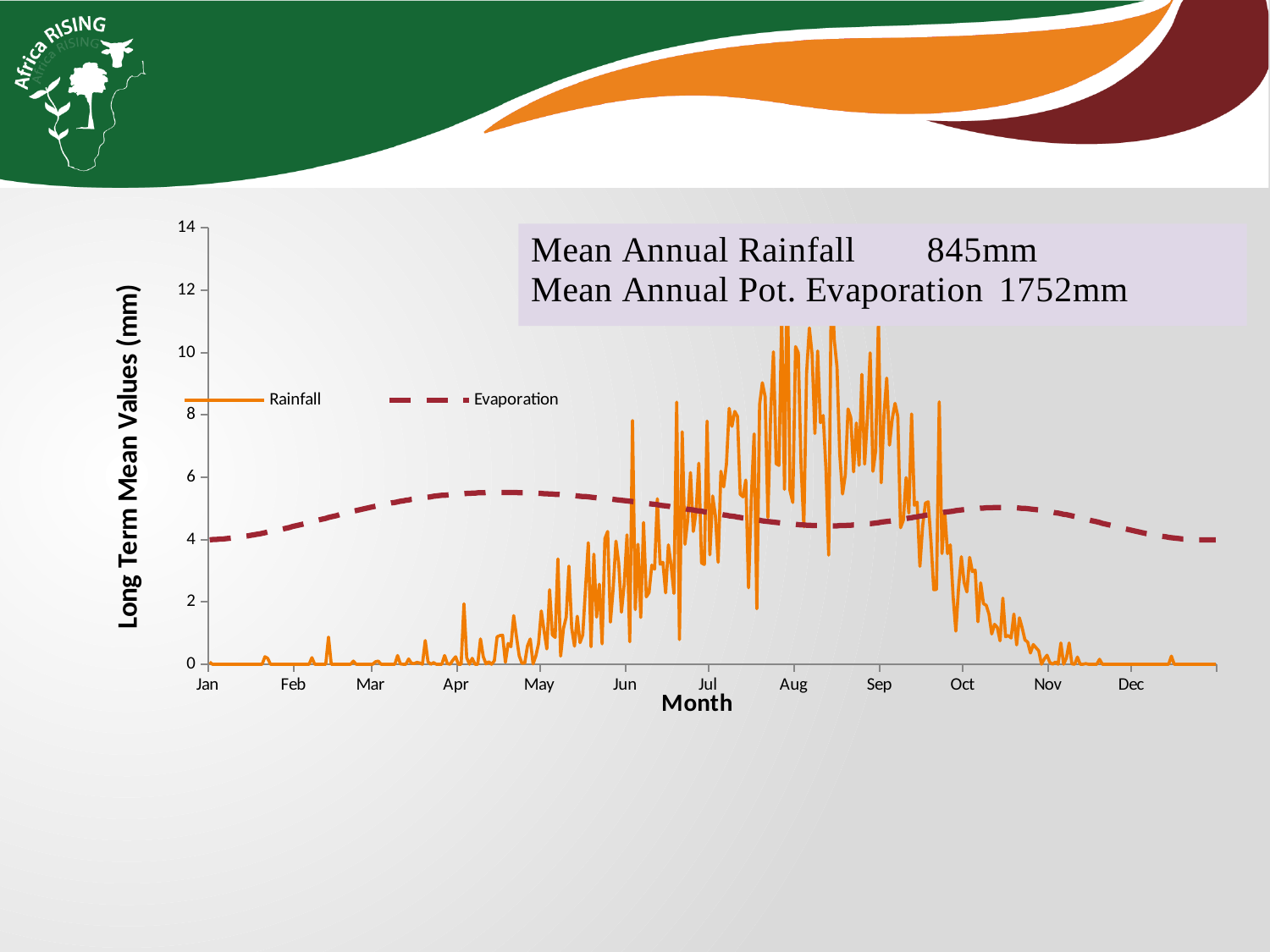

### Chart

| Category | Rainfall | Evaporation |
|---|---|---|
| 36892 | 0.07000000000000002 | 3.9899999999999998 |
| 36893 | 0.0 | 4.0 |
| 36894 | 0.0 | 4.0 |
| 36895 | 0.0 | 4.01 |
| 36896 | 0.0 | 4.02 |
| 36897 | 0.0 | 4.02 |
| 36898 | 0.0 | 4.03 |
| 36899 | 0.0 | 4.04 |
| 36900 | 0.0 | 4.05 |
| 36901 | 0.0 | 4.06 |
| 36902 | 0.0 | 4.07 |
| 36903 | 0.0 | 4.08 |
| 36904 | 0.0 | 4.09 |
| 36905 | 0.0 | 4.109999999999999 |
| 36906 | 0.0 | 4.119999999999999 |
| 36907 | 0.0 | 4.14 |
| 36908 | 0.0 | 4.1499999999999995 |
| 36909 | 0.0 | 4.17 |
| 36910 | 0.0 | 4.18 |
| 36911 | 0.0 | 4.2 |
| 36912 | 0.24000000000000002 | 4.22 |
| 36913 | 0.19 | 4.24 |
| 36914 | 0.0 | 4.25 |
| 36915 | 0.0 | 4.27 |
| 36916 | 0.0 | 4.29 |
| 36917 | 0.0 | 4.31 |
| 36918 | 0.0 | 4.33 |
| 36919 | 0.0 | 4.35 |
| 36920 | 0.0 | 4.37 |
| 36921 | 0.0 | 4.39 |
| 36922 | 0.0 | 4.42 |
| 36923 | 0.0 | 4.44 |
| 36924 | 0.0 | 4.46 |
| 36925 | 0.0 | 4.48 |
| 36926 | 0.0 | 4.5 |
| 36927 | 0.0 | 4.53 |
| 36928 | 0.0 | 4.55 |
| 36929 | 0.21000000000000002 | 4.57 |
| 36930 | 0.0 | 4.59 |
| 36931 | 0.0 | 4.619999999999999 |
| 36932 | 0.0 | 4.64 |
| 36933 | 0.0 | 4.659999999999999 |
| 36934 | 0.0 | 4.68 |
| 36935 | 0.8700000000000001 | 4.71 |
| 36936 | 0.0 | 4.73 |
| 36937 | 0.0 | 4.75 |
| 36938 | 0.0 | 4.77 |
| 36939 | 0.0 | 4.8 |
| 36940 | 0.0 | 4.819999999999999 |
| 36941 | 0.0 | 4.84 |
| 36942 | 0.0 | 4.859999999999999 |
| 36943 | 0.0 | 4.88 |
| 36944 | 0.1 | 4.91 |
| 36945 | 0.0 | 4.930000000000001 |
| 36946 | 0.0 | 4.95 |
| 36947 | 0.0 | 4.970000000000001 |
| 36948 | 0.0 | 4.99 |
| 36949 | 0.0 | 5.01 |
| 36950 | 0.0 | 5.03 |
| 36951 | 0.0 | 5.05 |
| 36952 | 0.08000000000000002 | 5.07 |
| 36953 | 0.1 | 5.09 |
| 36954 | 0.0 | 5.109999999999999 |
| 36955 | 0.0 | 5.119999999999999 |
| 36956 | 0.0 | 5.14 |
| 36957 | 0.0 | 5.159999999999999 |
| 36958 | 0.0 | 5.18 |
| 36959 | 0.0 | 5.1899999999999995 |
| 36960 | 0.2800000000000001 | 5.21 |
| 36961 | 0.010000000000000002 | 5.23 |
| 36962 | 0.0 | 5.24 |
| 36963 | 0.0 | 5.26 |
| 36964 | 0.17 | 5.2700000000000005 |
| 36965 | 0.030000000000000002 | 5.29 |
| 36966 | 0.020000000000000004 | 5.3 |
| 36967 | 0.060000000000000005 | 5.31 |
| 36968 | 0.04000000000000001 | 5.33 |
| 36969 | 0.0 | 5.34 |
| 36970 | 0.7600000000000001 | 5.35 |
| 36971 | 0.08000000000000002 | 5.359999999999999 |
| 36972 | 0.0 | 5.37 |
| 36973 | 0.05 | 5.39 |
| 36974 | 0.0 | 5.4 |
| 36975 | 0.0 | 5.41 |
| 36976 | 0.0 | 5.42 |
| 36977 | 0.2800000000000001 | 5.42 |
| 36978 | 0.020000000000000004 | 5.430000000000001 |
| 36979 | 0.0 | 5.44 |
| 36980 | 0.13 | 5.45 |
| 36981 | 0.24000000000000002 | 5.46 |
| 36982 | 0.0 | 5.46 |
| 36983 | 0.0 | 5.470000000000001 |
| 36984 | 1.9400000000000002 | 5.470000000000001 |
| 36985 | 0.21000000000000002 | 5.48 |
| 36986 | 0.0 | 5.48 |
| 36987 | 0.19 | 5.49 |
| 36988 | 0.0 | 5.49 |
| 36989 | 0.0 | 5.5 |
| 36990 | 0.81 | 5.5 |
| 36991 | 0.24000000000000002 | 5.5 |
| 36992 | 0.010000000000000002 | 5.51 |
| 36993 | 0.08000000000000002 | 5.51 |
| 36994 | 0.0 | 5.51 |
| 36995 | 0.11 | 5.51 |
| 36996 | 0.88 | 5.51 |
| 36997 | 0.92 | 5.51 |
| 36998 | 0.93 | 5.51 |
| 36999 | 0.060000000000000005 | 5.51 |
| 37000 | 0.6700000000000002 | 5.51 |
| 37001 | 0.56 | 5.51 |
| 37002 | 1.56 | 5.51 |
| 37003 | 0.89 | 5.51 |
| 37004 | 0.27 | 5.5 |
| 37005 | 0.030000000000000002 | 5.5 |
| 37006 | 0.04000000000000001 | 5.5 |
| 37007 | 0.59 | 5.5 |
| 37008 | 0.81 | 5.49 |
| 37009 | 0.010000000000000002 | 5.49 |
| 37010 | 0.26 | 5.49 |
| 37011 | 0.6600000000000001 | 5.48 |
| 37012 | 1.71 | 5.48 |
| 37013 | 1.07 | 5.470000000000001 |
| 37014 | 0.49000000000000005 | 5.470000000000001 |
| 37015 | 2.3899999999999997 | 5.46 |
| 37016 | 0.9400000000000001 | 5.46 |
| 37017 | 0.8600000000000001 | 5.45 |
| 37018 | 3.38 | 5.45 |
| 37019 | 0.26 | 5.44 |
| 37020 | 1.1399999999999997 | 5.430000000000001 |
| 37021 | 1.51 | 5.430000000000001 |
| 37022 | 3.15 | 5.42 |
| 37023 | 1.1599999999999997 | 5.41 |
| 37024 | 0.5800000000000001 | 5.41 |
| 37025 | 1.54 | 5.4 |
| 37026 | 0.6900000000000001 | 5.39 |
| 37027 | 0.9400000000000001 | 5.38 |
| 37028 | 2.4499999999999997 | 5.38 |
| 37029 | 3.9 | 5.37 |
| 37030 | 0.56 | 5.359999999999999 |
| 37031 | 3.53 | 5.35 |
| 37032 | 1.51 | 5.34 |
| 37033 | 2.57 | 5.34 |
| 37034 | 0.6500000000000001 | 5.33 |
| 37035 | 4.03 | 5.319999999999999 |
| 37036 | 4.26 | 5.31 |
| 37037 | 1.35 | 5.3 |
| 37038 | 2.4299999999999997 | 5.29 |
| 37039 | 3.9499999999999997 | 5.28 |
| 37040 | 3.25 | 5.2700000000000005 |
| 37041 | 1.6700000000000002 | 5.26 |
| 37042 | 2.58 | 5.25 |
| 37043 | 4.1499999999999995 | 5.24 |
| 37044 | 0.7200000000000001 | 5.23 |
| 37045 | 7.819999999999999 | 5.22 |
| 37046 | 1.75 | 5.21 |
| 37047 | 3.8499999999999996 | 5.2 |
| 37048 | 1.5 | 5.1899999999999995 |
| 37049 | 4.55 | 5.17 |
| 37050 | 2.16 | 5.159999999999999 |
| 37051 | 2.3 | 5.1499999999999995 |
| 37052 | 3.18 | 5.14 |
| 37053 | 3.05 | 5.13 |
| 37054 | 5.31 | 5.119999999999999 |
| 37055 | 3.21 | 5.1 |
| 37056 | 3.27 | 5.09 |
| 37057 | 2.29 | 5.08 |
| 37058 | 3.8299999999999996 | 5.07 |
| 37059 | 3.16 | 5.05 |
| 37060 | 2.27 | 5.04 |
| 37061 | 8.41 | 5.03 |
| 37062 | 0.79 | 5.01 |
| 37063 | 7.46 | 5.0 |
| 37064 | 3.8499999999999996 | 4.99 |
| 37065 | 4.6499999999999995 | 4.970000000000001 |
| 37066 | 6.1499999999999995 | 4.96 |
| 37067 | 4.26 | 4.95 |
| 37068 | 4.87 | 4.930000000000001 |
| 37069 | 6.45 | 4.92 |
| 37070 | 3.25 | 4.91 |
| 37071 | 3.2 | 4.89 |
| 37072 | 7.8 | 4.88 |
| 37073 | 3.51 | 4.859999999999999 |
| 37074 | 5.4 | 4.85 |
| 37075 | 4.77 | 4.84 |
| 37076 | 3.27 | 4.819999999999999 |
| 37077 | 6.1899999999999995 | 4.81 |
| 37078 | 5.6899999999999995 | 4.79 |
| 37079 | 6.42 | 4.78 |
| 37080 | 8.21 | 4.76 |
| 37081 | 7.63 | 4.75 |
| 37082 | 8.11 | 4.74 |
| 37083 | 7.95 | 4.72 |
| 37084 | 5.45 | 4.71 |
| 37085 | 5.37 | 4.6899999999999995 |
| 37086 | 5.91 | 4.68 |
| 37087 | 2.4499999999999997 | 4.67 |
| 37088 | 5.31 | 4.6499999999999995 |
| 37089 | 7.39 | 4.64 |
| 37090 | 1.78 | 4.63 |
| 37091 | 8.33 | 4.619999999999999 |
| 37092 | 9.030000000000001 | 4.6 |
| 37093 | 8.58 | 4.59 |
| 37094 | 4.71 | 4.58 |
| 37095 | 8.040000000000001 | 4.57 |
| 37096 | 10.02 | 4.56 |
| 37097 | 6.430000000000001 | 4.55 |
| 37098 | 6.38 | 4.54 |
| 37099 | 11.17 | 4.53 |
| 37100 | 5.609999999999999 | 4.52 |
| 37101 | 13.04 | 4.51 |
| 37102 | 5.57 | 4.5 |
| 37103 | 5.1899999999999995 | 4.49 |
| 37104 | 10.19 | 4.49 |
| 37105 | 9.99 | 4.48 |
| 37106 | 6.39 | 4.470000000000001 |
| 37107 | 4.41 | 4.470000000000001 |
| 37108 | 9.350000000000001 | 4.46 |
| 37109 | 10.79 | 4.46 |
| 37110 | 9.94 | 4.45 |
| 37111 | 7.4 | 4.45 |
| 37112 | 10.050000000000002 | 4.45 |
| 37113 | 7.75 | 4.44 |
| 37114 | 7.98 | 4.44 |
| 37115 | 6.26 | 4.44 |
| 37116 | 3.5 | 4.44 |
| 37117 | 12.709999999999999 | 4.44 |
| 37118 | 10.41 | 4.44 |
| 37119 | 9.540000000000001 | 4.44 |
| 37120 | 6.74 | 4.45 |
| 37121 | 5.46 | 4.45 |
| 37122 | 6.07 | 4.45 |
| 37123 | 8.19 | 4.46 |
| 37124 | 7.91 | 4.46 |
| 37125 | 6.17 | 4.470000000000001 |
| 37126 | 7.74 | 4.470000000000001 |
| 37127 | 6.38 | 4.48 |
| 37128 | 9.3 | 4.49 |
| 37129 | 6.42 | 4.5 |
| 37130 | 7.91 | 4.51 |
| 37131 | 9.99 | 4.51 |
| 37132 | 6.1899999999999995 | 4.52 |
| 37133 | 6.85 | 4.53 |
| 37134 | 11.09 | 4.54 |
| 37135 | 5.819999999999999 | 4.56 |
| 37136 | 8.0 | 4.57 |
| 37137 | 9.18 | 4.58 |
| 37138 | 7.03 | 4.59 |
| 37139 | 7.87 | 4.6 |
| 37140 | 8.370000000000003 | 4.619999999999999 |
| 37141 | 7.95 | 4.63 |
| 37142 | 4.38 | 4.6499999999999995 |
| 37143 | 4.619999999999999 | 4.659999999999999 |
| 37144 | 5.99 | 4.67 |
| 37145 | 4.85 | 4.6899999999999995 |
| 37146 | 8.030000000000001 | 4.7 |
| 37147 | 5.1 | 4.72 |
| 37148 | 5.2 | 4.73 |
| 37149 | 3.14 | 4.75 |
| 37150 | 4.45 | 4.76 |
| 37151 | 5.17 | 4.78 |
| 37152 | 5.21 | 4.79 |
| 37153 | 3.96 | 4.81 |
| 37154 | 2.3899999999999997 | 4.819999999999999 |
| 37155 | 2.4 | 4.83 |
| 37156 | 8.42 | 4.85 |
| 37157 | 3.55 | 4.859999999999999 |
| 37158 | 4.87 | 4.88 |
| 37159 | 3.55 | 4.89 |
| 37160 | 3.8299999999999996 | 4.9 |
| 37161 | 2.18 | 4.91 |
| 37162 | 1.06 | 4.930000000000001 |
| 37163 | 2.4699999999999998 | 4.94 |
| 37164 | 3.4499999999999997 | 4.95 |
| 37165 | 2.62 | 4.96 |
| 37166 | 2.3199999999999994 | 4.970000000000001 |
| 37167 | 3.4299999999999997 | 4.98 |
| 37168 | 2.9699999999999998 | 4.98 |
| 37169 | 3.02 | 4.99 |
| 37170 | 1.36 | 5.0 |
| 37171 | 2.61 | 5.01 |
| 37172 | 1.9400000000000002 | 5.01 |
| 37173 | 1.8900000000000001 | 5.02 |
| 37174 | 1.6 | 5.02 |
| 37175 | 0.9700000000000001 | 5.02 |
| 37176 | 1.28 | 5.03 |
| 37177 | 1.1800000000000002 | 5.03 |
| 37178 | 0.7500000000000001 | 5.03 |
| 37179 | 2.12 | 5.03 |
| 37180 | 0.88 | 5.03 |
| 37181 | 0.92 | 5.03 |
| 37182 | 0.8400000000000001 | 5.02 |
| 37183 | 1.61 | 5.02 |
| 37184 | 0.6200000000000001 | 5.02 |
| 37185 | 1.49 | 5.01 |
| 37186 | 1.1700000000000002 | 5.0 |
| 37187 | 0.78 | 5.0 |
| 37188 | 0.7100000000000001 | 4.99 |
| 37189 | 0.36000000000000004 | 4.98 |
| 37190 | 0.6300000000000001 | 4.970000000000001 |
| 37191 | 0.53 | 4.96 |
| 37192 | 0.43000000000000005 | 4.95 |
| 37193 | 0.0 | 4.94 |
| 37194 | 0.17 | 4.92 |
| 37195 | 0.29000000000000004 | 4.91 |
| 37196 | 0.060000000000000005 | 4.9 |
| 37197 | 0.0 | 4.88 |
| 37198 | 0.07000000000000002 | 4.859999999999999 |
| 37199 | 0.0 | 4.85 |
| 37200 | 0.68 | 4.83 |
| 37201 | 0.0 | 4.81 |
| 37202 | 0.2 | 4.8 |
| 37203 | 0.68 | 4.78 |
| 37204 | 0.010000000000000002 | 4.76 |
| 37205 | 0.0 | 4.74 |
| 37206 | 0.23 | 4.72 |
| 37207 | 0.0 | 4.7 |
| 37208 | 0.0 | 4.68 |
| 37209 | 0.020000000000000004 | 4.6499999999999995 |
| 37210 | 0.0 | 4.63 |
| 37211 | 0.0 | 4.609999999999999 |
| 37212 | 0.0 | 4.59 |
| 37213 | 0.0 | 4.57 |
| 37214 | 0.16 | 4.55 |
| 37215 | 0.0 | 4.52 |
| 37216 | 0.0 | 4.5 |
| 37217 | 0.0 | 4.48 |
| 37218 | 0.0 | 4.46 |
| 37219 | 0.0 | 4.430000000000001 |
| 37220 | 0.0 | 4.41 |
| 37221 | 0.0 | 4.39 |
| 37222 | 0.0 | 4.37 |
| 37223 | 0.0 | 4.35 |
| 37224 | 0.0 | 4.33 |
| 37225 | 0.0 | 4.31 |
| 37226 | 0.0 | 4.29 |
| 37227 | 0.0 | 4.27 |
| 37228 | 0.0 | 4.25 |
| 37229 | 0.0 | 4.23 |
| 37230 | 0.0 | 4.21 |
| 37231 | 0.0 | 4.1899999999999995 |
| 37232 | 0.0 | 4.18 |
| 37233 | 0.0 | 4.159999999999999 |
| 37234 | 0.0 | 4.14 |
| 37235 | 0.0 | 4.13 |
| 37236 | 0.0 | 4.109999999999999 |
| 37237 | 0.0 | 4.1 |
| 37238 | 0.0 | 4.09 |
| 37239 | 0.0 | 4.07 |
| 37240 | 0.26 | 4.06 |
| 37241 | 0.0 | 4.05 |
| 37242 | 0.0 | 4.04 |
| 37243 | 0.0 | 4.03 |
| 37244 | 0.0 | 4.02 |
| 37245 | 0.0 | 4.02 |
| 37246 | 0.0 | 4.01 |
| 37247 | 0.0 | 4.0 |
| 37248 | 0.0 | 4.0 |
| 37249 | 0.0 | 3.9899999999999998 |
| 37250 | 0.0 | 3.9899999999999998 |
| 37251 | 0.0 | 3.9899999999999998 |
| 37252 | 0.0 | 3.9899999999999998 |
| 37253 | 0.0 | 3.9899999999999998 |
| 37254 | 0.0 | 3.9899999999999998 |
| 37255 | 0.0 | 3.9899999999999998 |
| 37256 | 0.0 | 3.9899999999999998 |